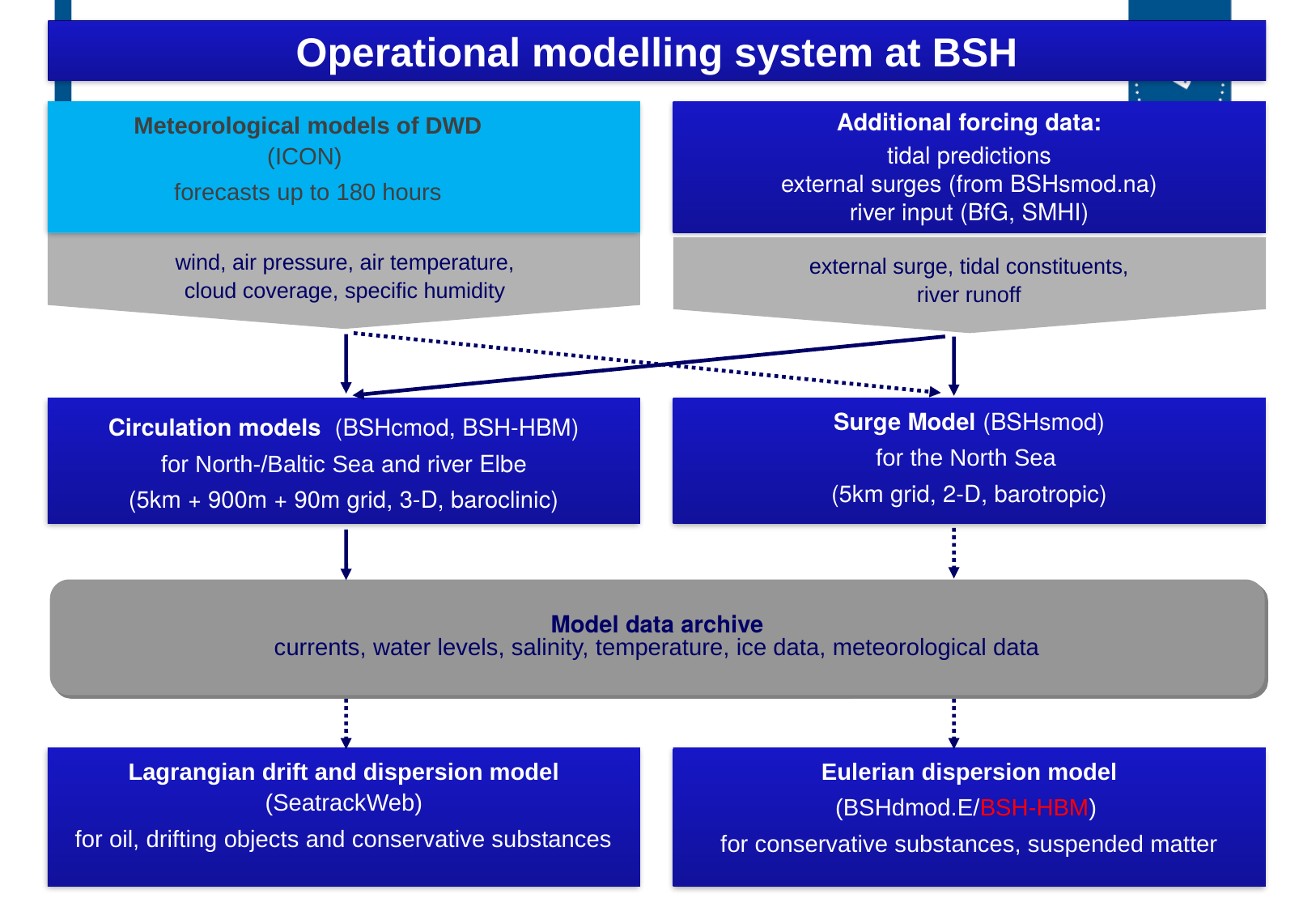

Operational modelling system at BSH
Meteorological models of DWD
(ICON)
forecasts up to 180 hours
Additional forcing data:
tidal predictions
external surges (from BSHsmod.na)
river input (BfG, SMHI)

wind, air pressure, air temperature,
cloud coverage, specific humidity

external surge, tidal constituents,
river runoff

Surge Model (BSHsmod)
 for the North Sea
(5km grid, 2-D, barotropic)
Circulation models  (BSHcmod, BSH-HBM)
for North-/Baltic Sea and river Elbe
(5km + 900m + 90m grid, 3-D, baroclinic)

Model data archive
currents, water levels, salinity, temperature, ice data, meteorological data

Lagrangian drift and dispersion model (SeatrackWeb)
for oil, drifting objects and conservative substances
Eulerian dispersion model
(BSHdmod.E/BSH-HBM)
for conservative substances, suspended matter